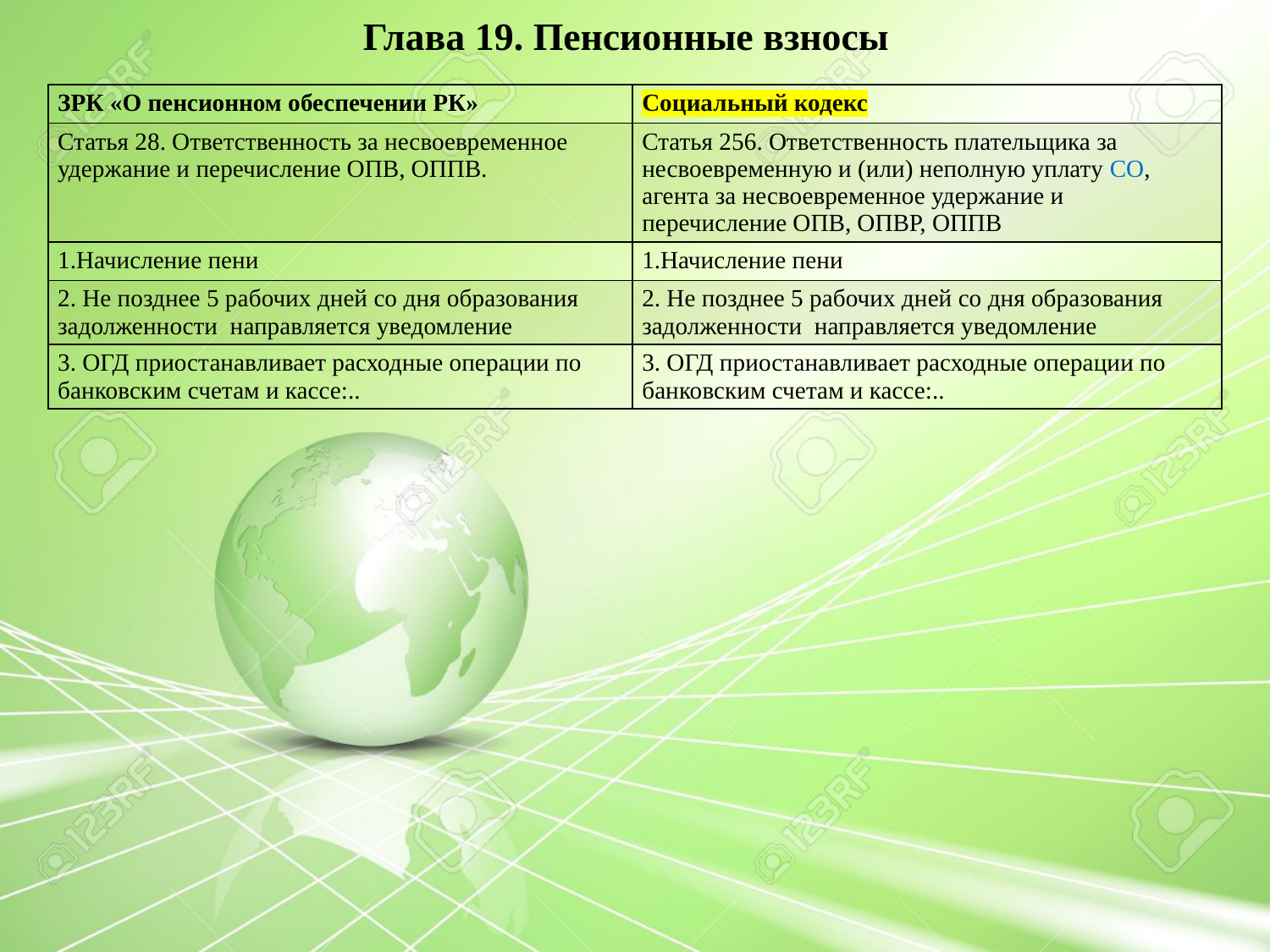

Глава 19. Пенсионные взносы
| ЗРК «О пенсионном обеспечении РК» | Социальный кодекс |
| --- | --- |
| Статья 28. Ответственность за несвоевременное удержание и перечисление ОПВ, ОППВ. | Статья 256. Ответственность плательщика за несвоевременную и (или) неполную уплату СО, агента за несвоевременное удержание и перечисление ОПВ, ОПВР, ОППВ |
| 1.Начисление пени | 1.Начисление пени |
| 2. Не позднее 5 рабочих дней со дня образования задолженности направляется уведомление | 2. Не позднее 5 рабочих дней со дня образования задолженности направляется уведомление |
| 3. ОГД приостанавливает расходные операции по банковским счетам и кассе:.. | 3. ОГД приостанавливает расходные операции по банковским счетам и кассе:.. |